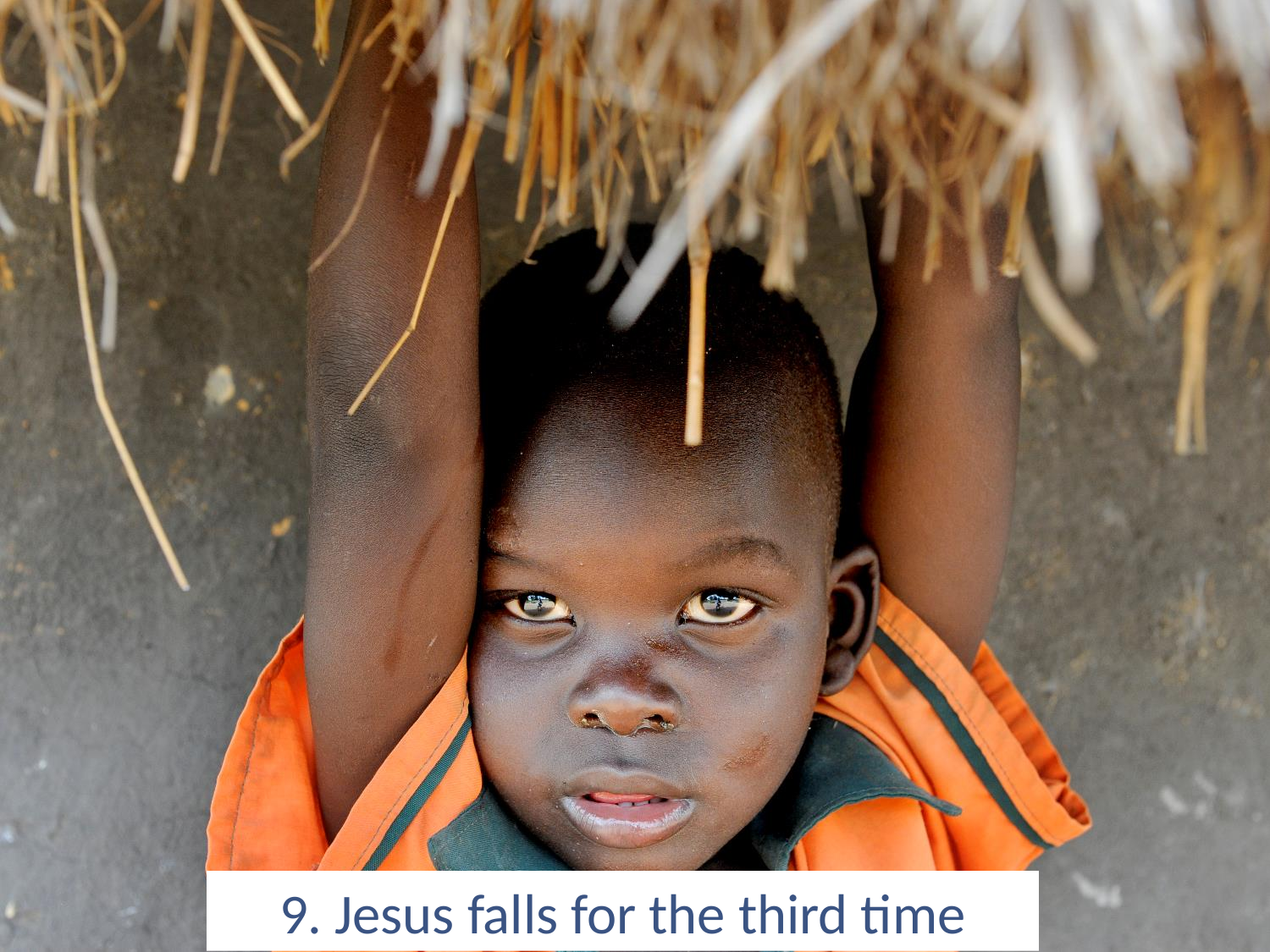

9. Jesus falls for the third time